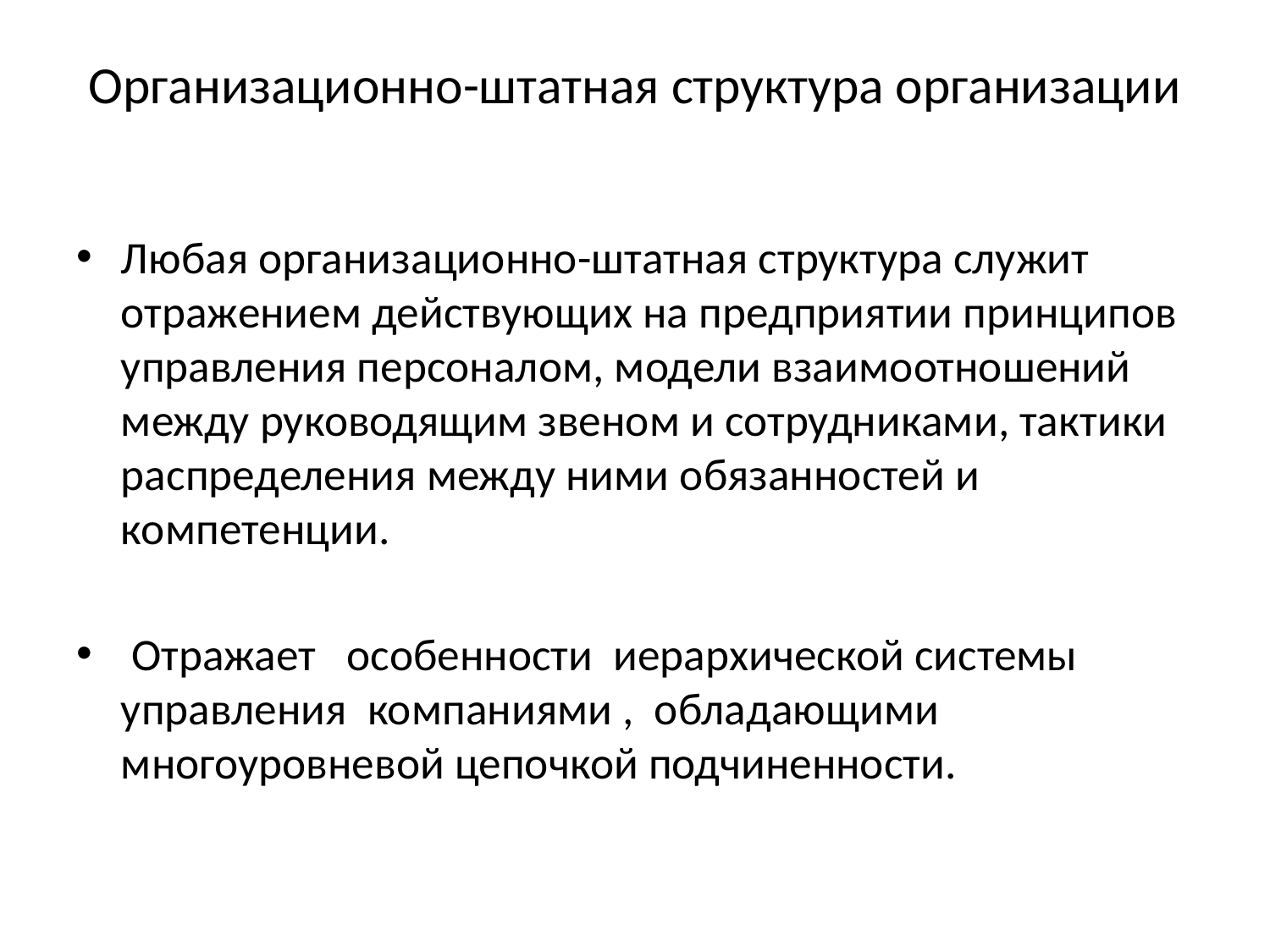

# Организационно-штатная структура организации
Любая организационно-штатная структура служит отражением действующих на предприятии принципов управления персоналом, модели взаимоотношений между руководящим звеном и сотрудниками, тактики распределения между ними обязанностей и компетенции.

 Отражает   особенности  иерархической системы управления  компаниями ,  обладающими  многоуровневой цепочкой подчиненности.